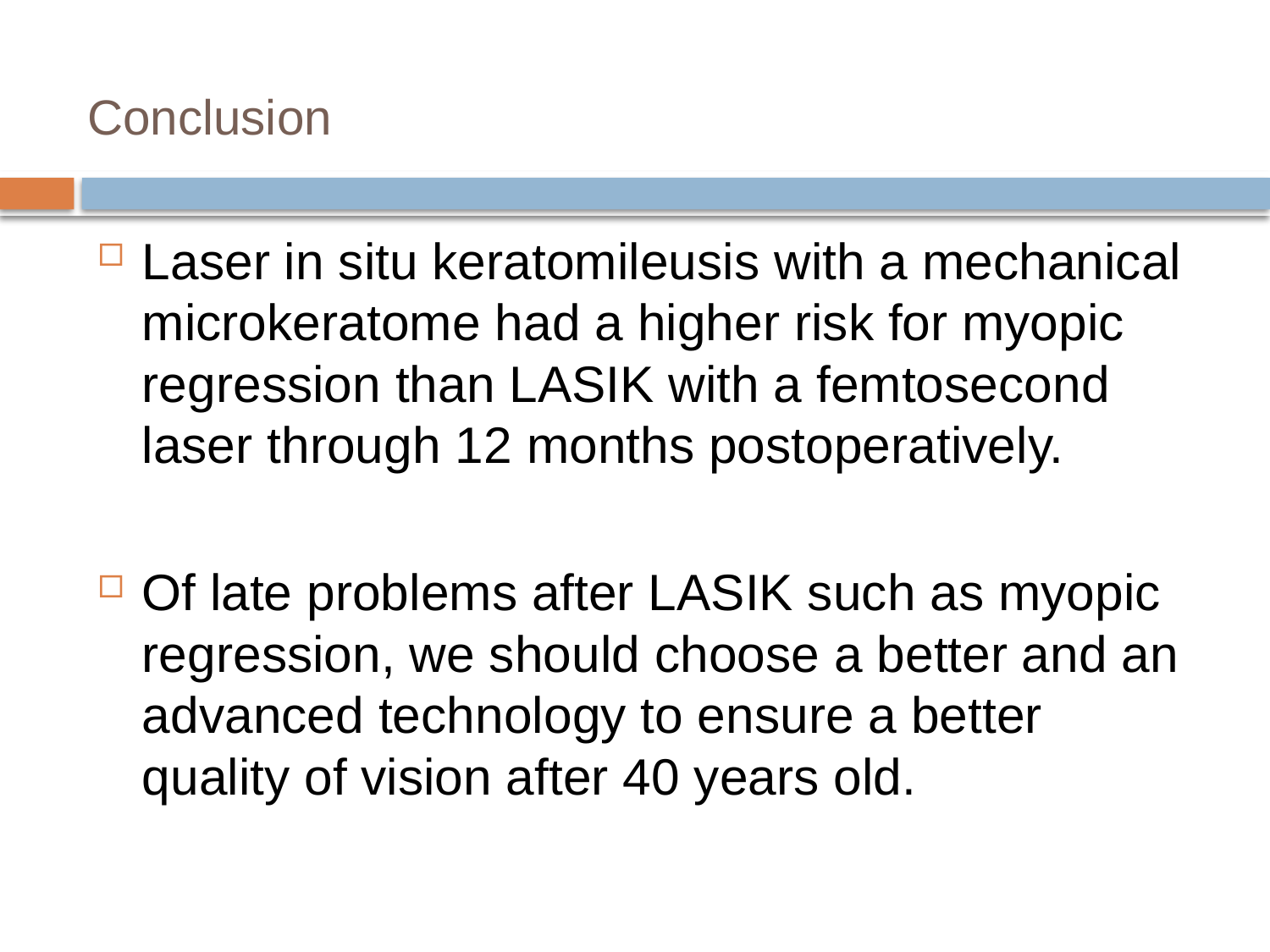

# Conclusion
Laser in situ keratomileusis with a mechanical microkeratome had a higher risk for myopic regression than LASIK with a femtosecond laser through 12 months postoperatively.

Of late problems after LASIK such as myopic regression, we should choose a better and an advanced technology to ensure a better quality of vision after 40 years old.